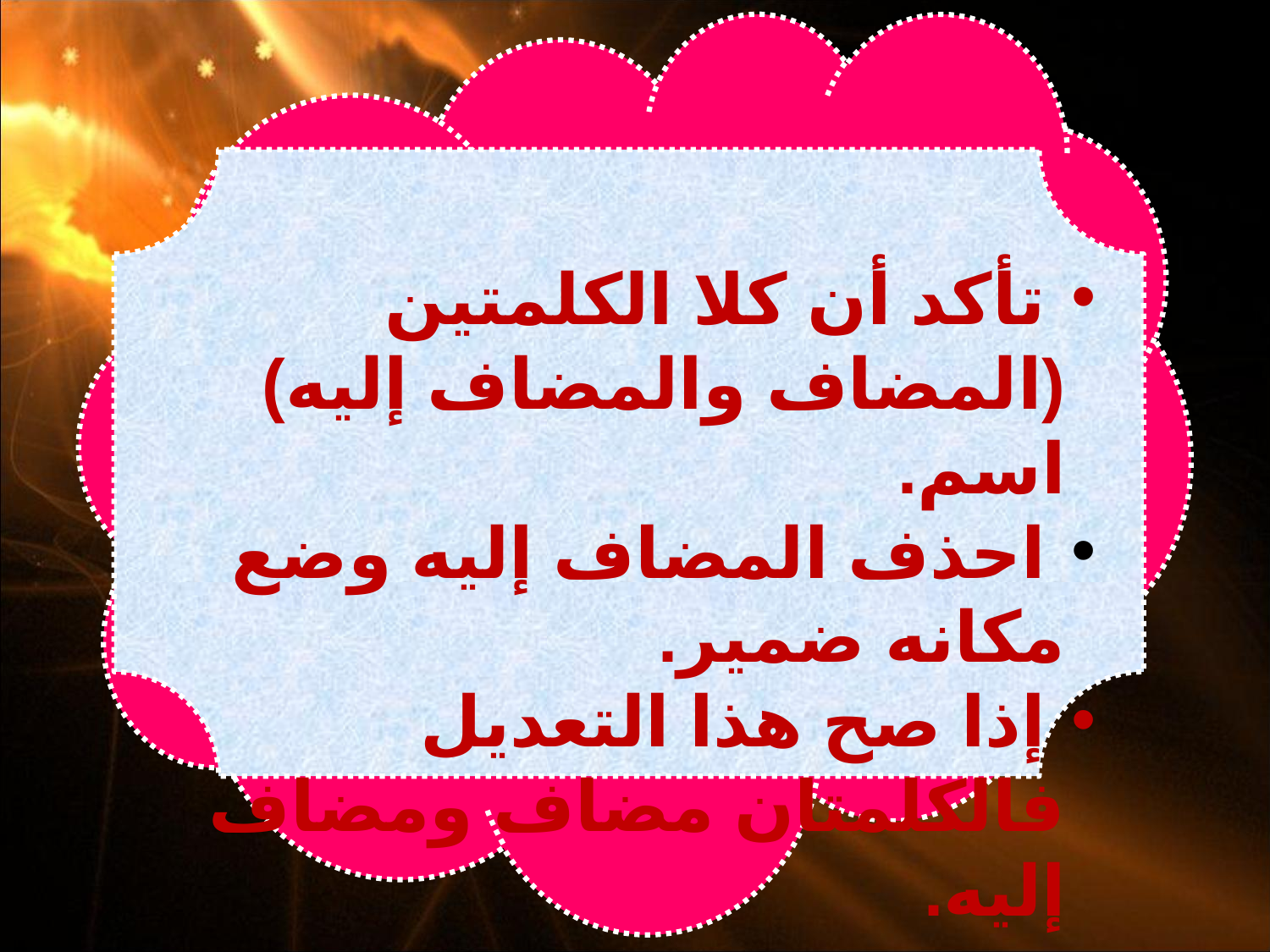

تأكد أن كلا الكلمتين (المضاف والمضاف إليه) اسم.
 احذف المضاف إليه وضع مكانه ضمير.
 إذا صح هذا التعديل فالكلمتان مضاف ومضاف إليه.